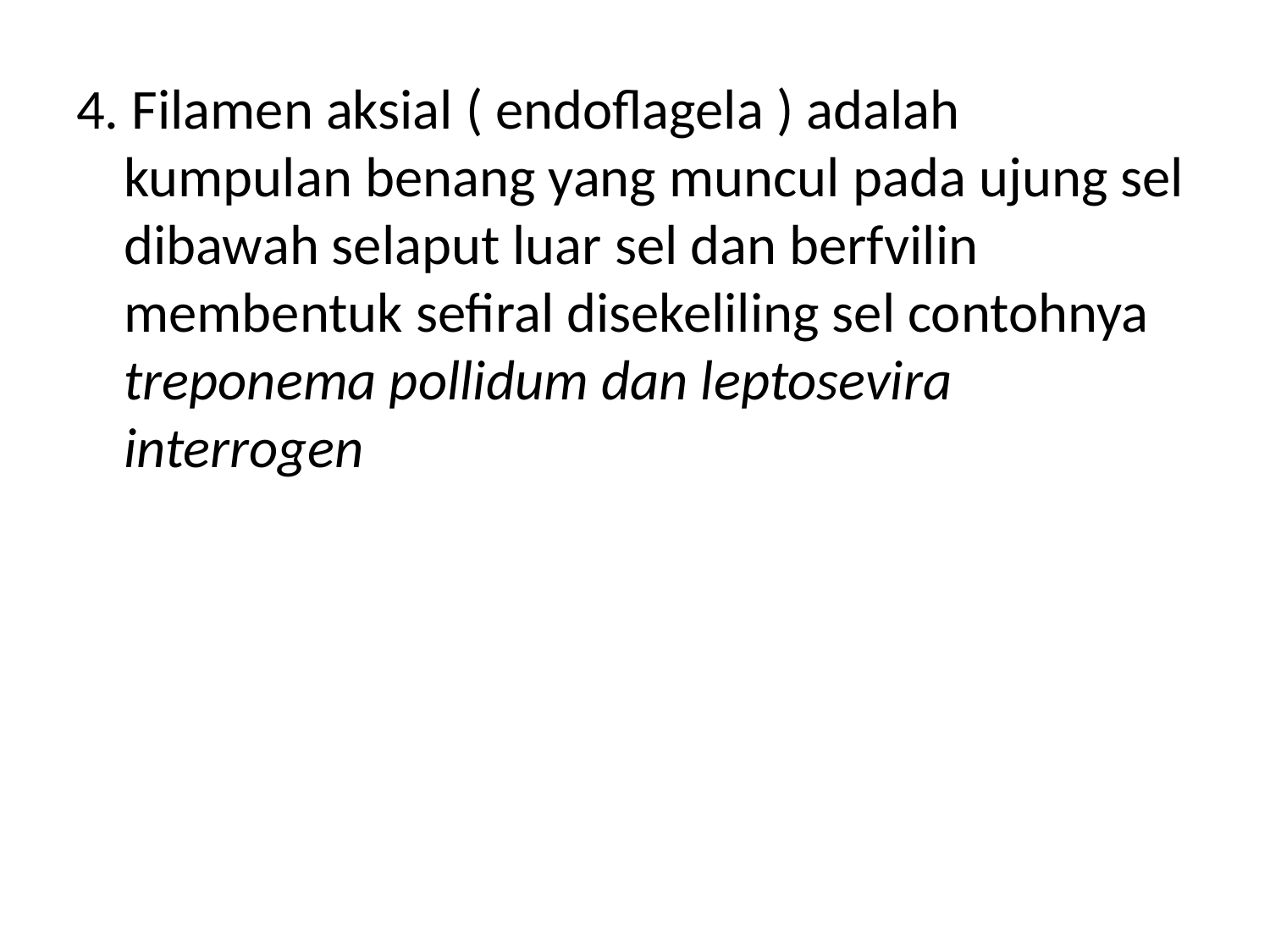

4. Filamen aksial ( endoflagela ) adalah kumpulan benang yang muncul pada ujung sel dibawah selaput luar sel dan berfvilin membentuk sefiral disekeliling sel contohnya treponema pollidum dan leptosevira interrogen